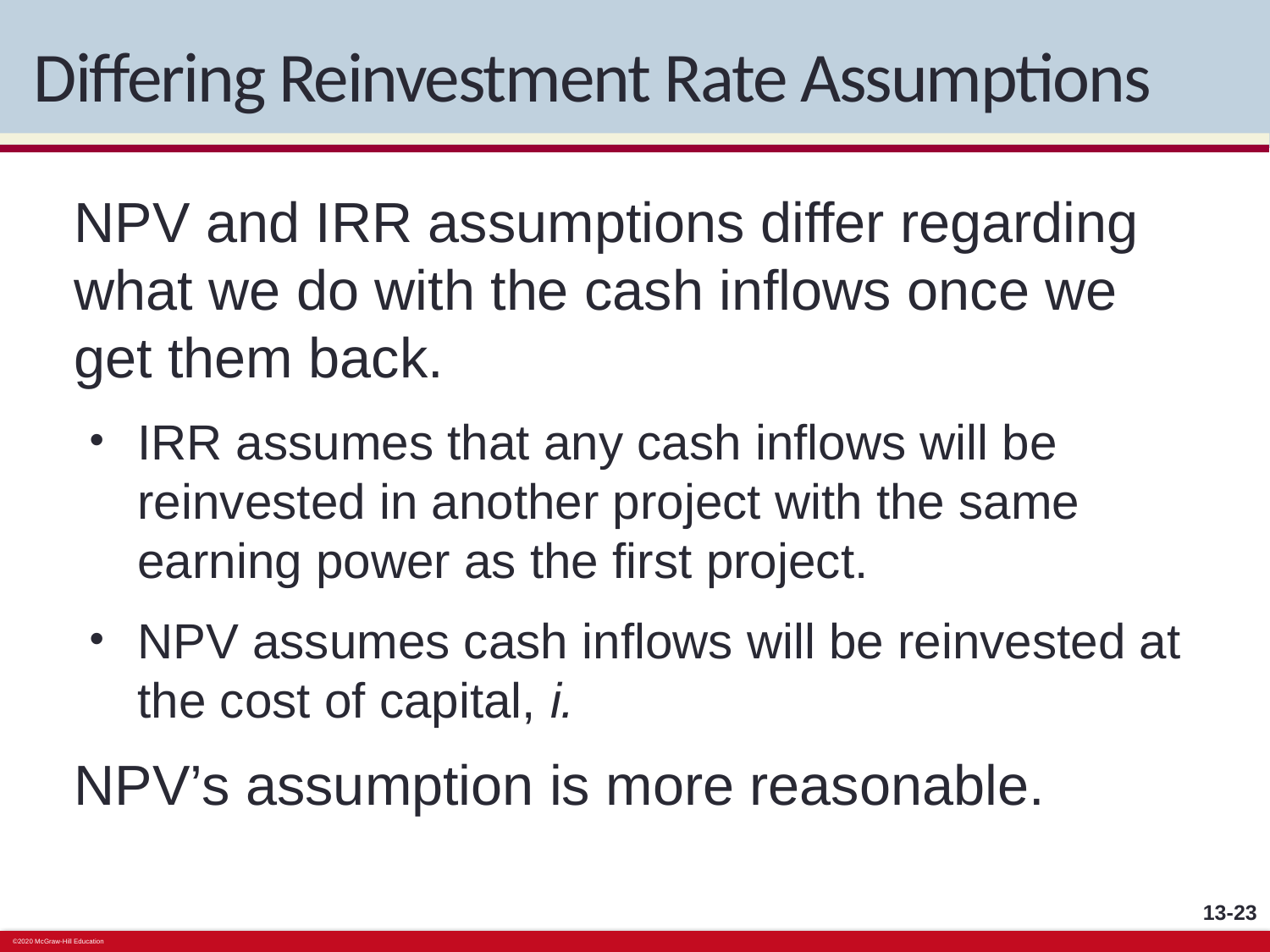

# Differing Reinvestment Rate Assumptions
NPV and IRR assumptions differ regarding what we do with the cash inflows once we get them back.
IRR assumes that any cash inflows will be reinvested in another project with the same earning power as the first project.
NPV assumes cash inflows will be reinvested at the cost of capital, i.
NPV’s assumption is more reasonable.